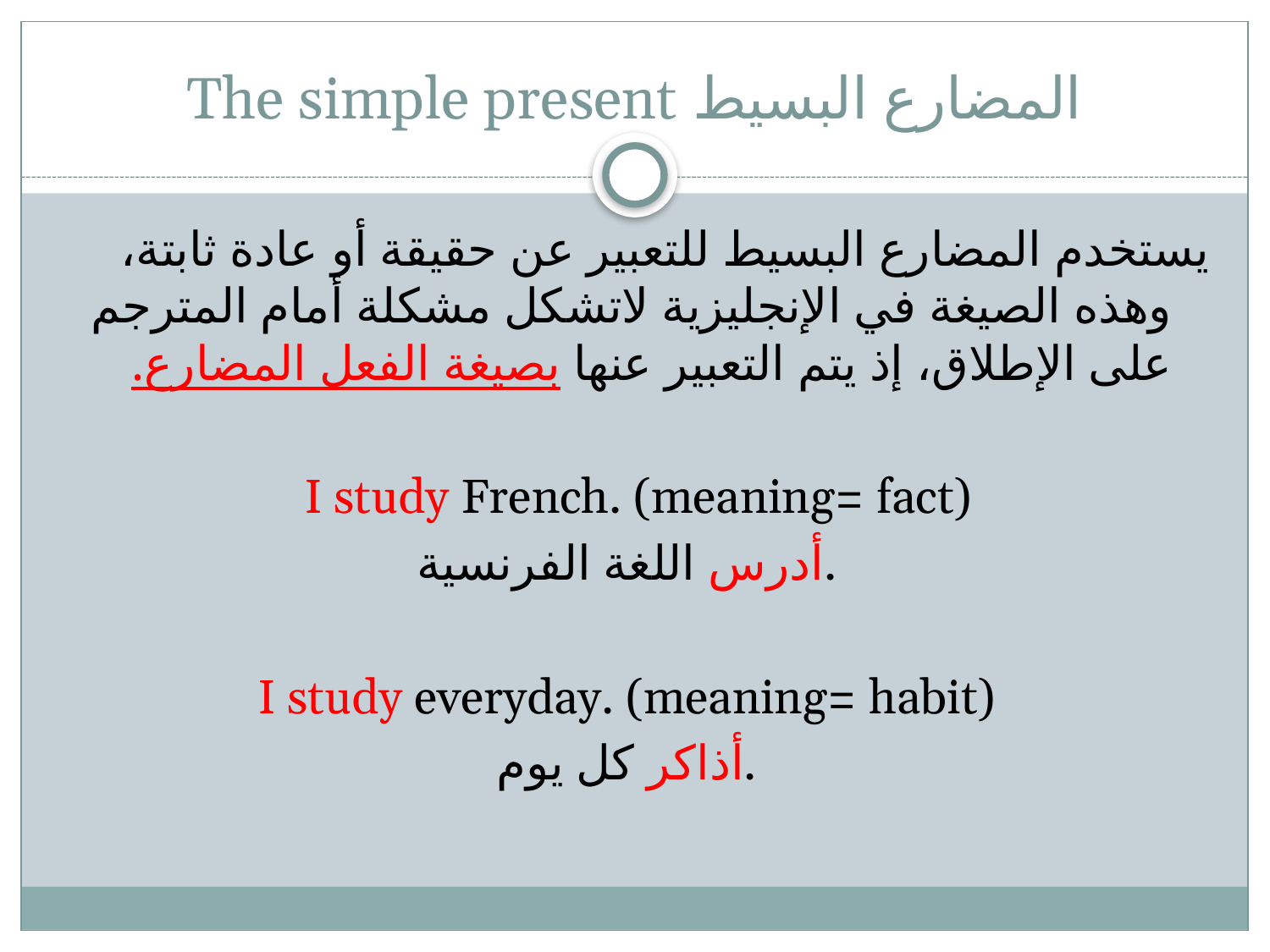

# المضارع البسيط The simple present
يستخدم المضارع البسيط للتعبير عن حقيقة أو عادة ثابتة، وهذه الصيغة في الإنجليزية لاتشكل مشكلة أمام المترجم على الإطلاق، إذ يتم التعبير عنها بصيغة الفعل المضارع.

 I study French. (meaning= fact)
أدرس اللغة الفرنسية.

I study everyday. (meaning= habit)
أذاكر كل يوم.